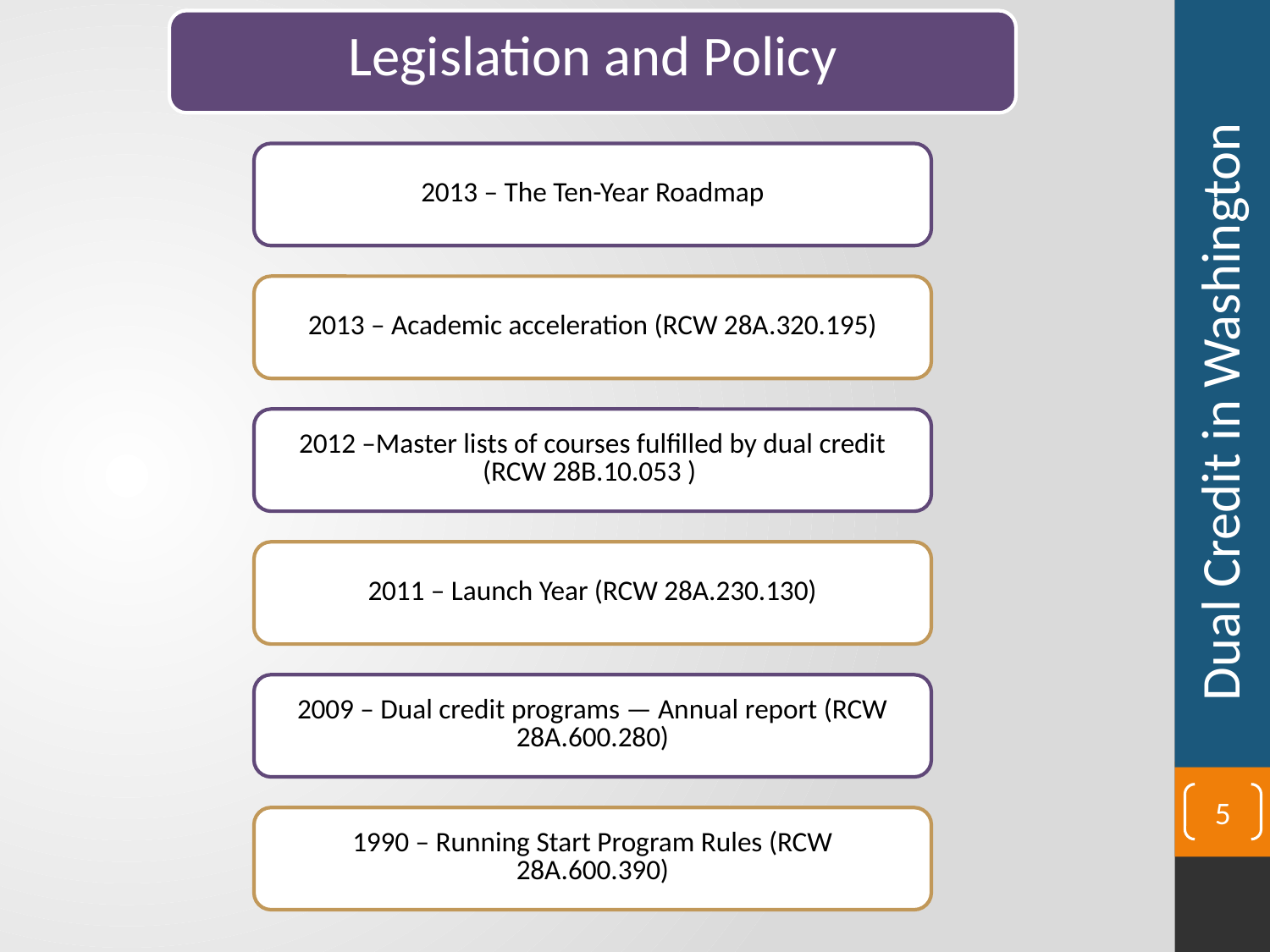

Legislation and Policy
2011 – Launch Year (RCW 28A.230.130)
2009 – Dual credit programs — Annual report (RCW 28A.600.280)
1990 – Running Start Program Rules (RCW 28A.600.390)
2013 – Academic acceleration (RCW 28A.320.195)
2013 – The Ten-Year Roadmap
2012 –Master lists of courses fulfilled by dual credit (RCW 28B.10.053 )

Dual Credit in Washington
5